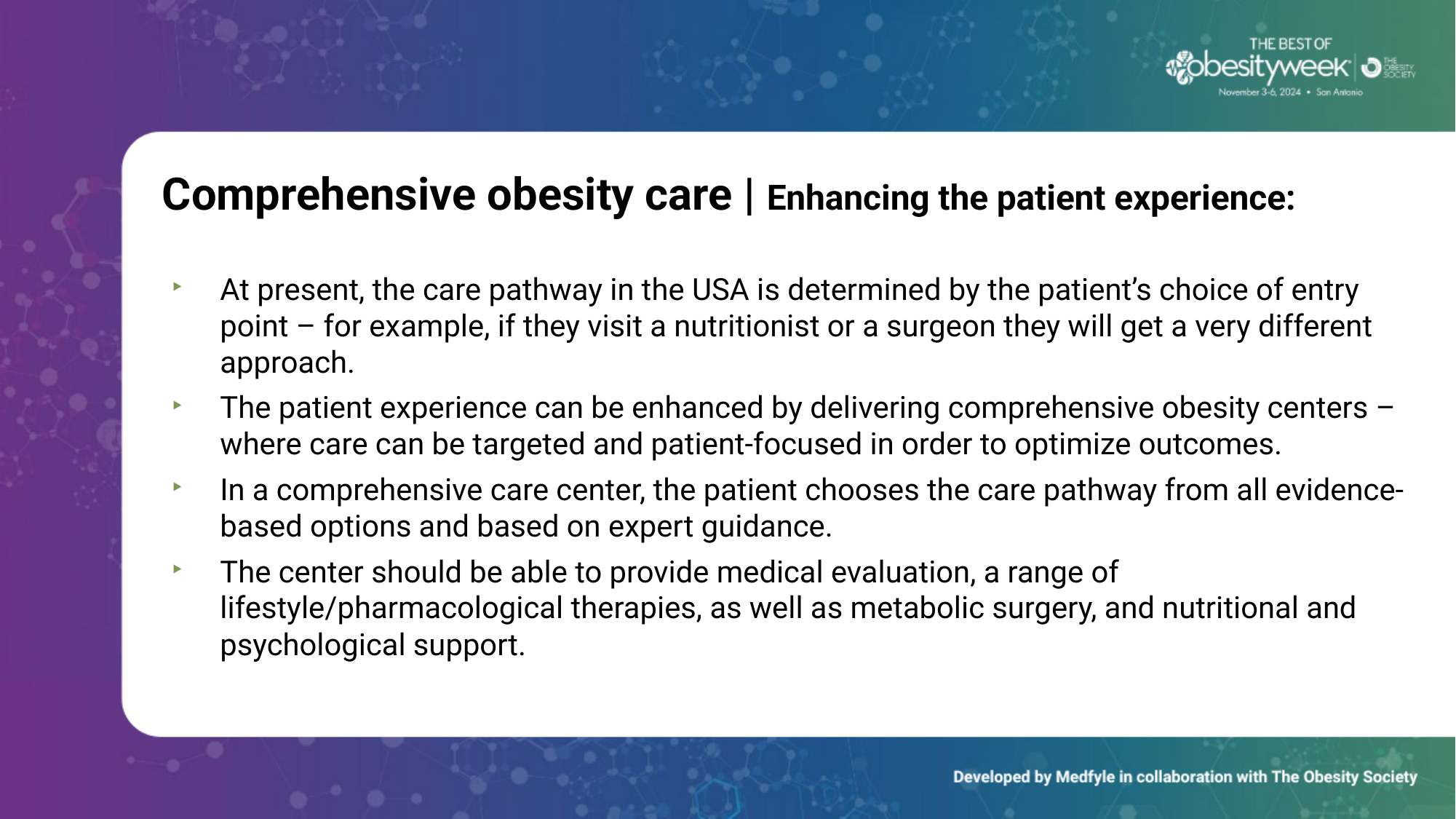

# Comprehensive obesity care | Enhancing the patient experience:
At present, the care pathway in the USA is determined by the patient’s choice of entry point – for example, if they visit a nutritionist or a surgeon they will get a very different approach.
The patient experience can be enhanced by delivering comprehensive obesity centers – where care can be targeted and patient-focused in order to optimize outcomes.
In a comprehensive care center, the patient chooses the care pathway from all evidence-based options and based on expert guidance.
The center should be able to provide medical evaluation, a range of lifestyle/pharmacological therapies, as well as metabolic surgery, and nutritional and psychological support.